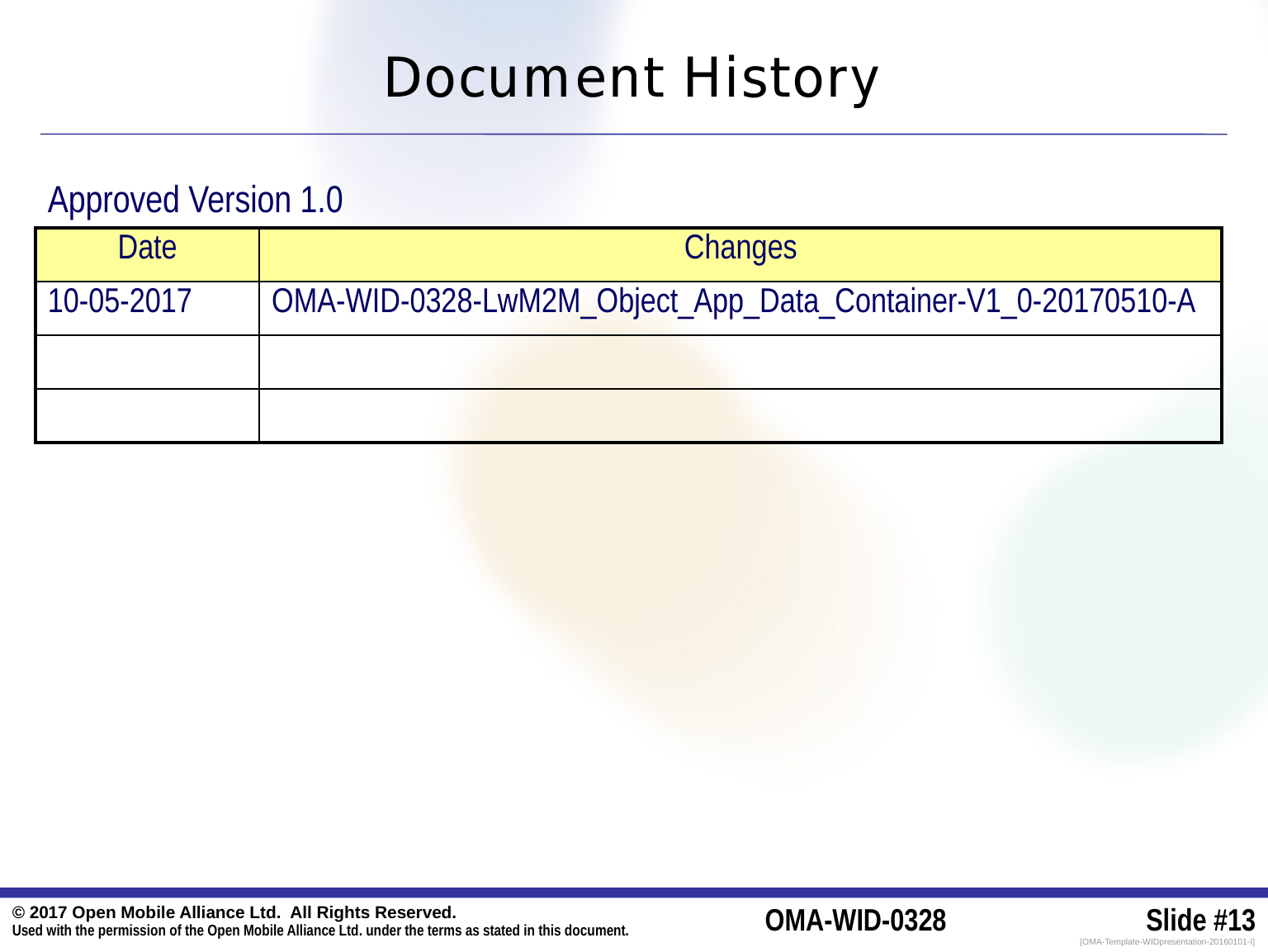

Document History
Approved Version 1.0

| Date | Changes |
| --- | --- |
| 10-05-2017 | OMA-WID-0328-LwM2M\_Object\_App\_Data\_Container-V1\_0-20170510-A |
|  |  |
|  |  |